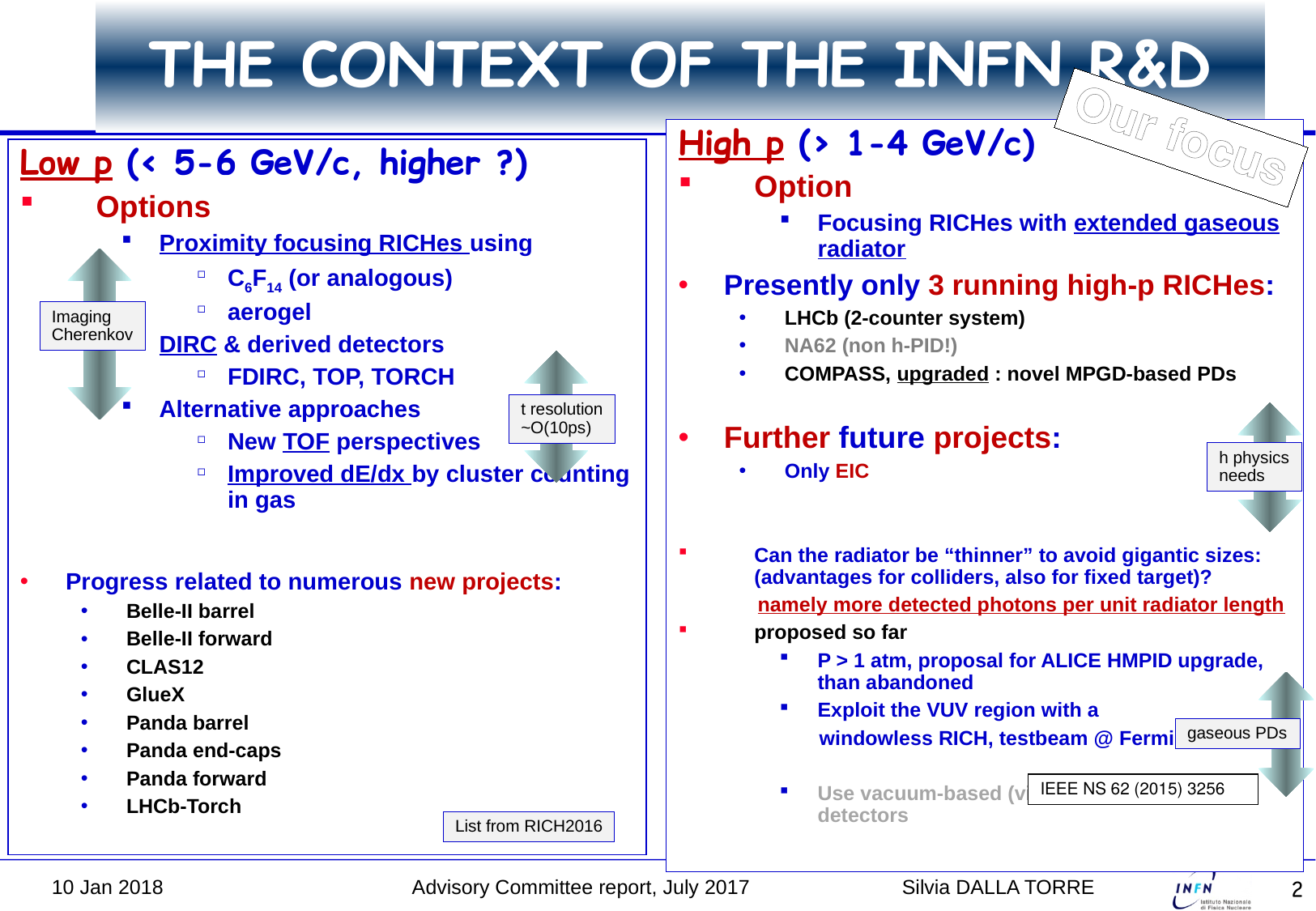

# THE CONTEXT OF THE INFN R&D
Our focus
High p (> 1-4 GeV/c)
Option
Focusing RICHes with extended gaseous radiator
Presently only 3 running high-p RICHes:
LHCb (2-counter system)
NA62 (non h-PID!)
COMPASS, upgraded : novel MPGD-based PDs

Further future projects:
Only EIC

Can the radiator be “thinner” to avoid gigantic sizes: (advantages for colliders, also for fixed target)?
              namely more detected photons per unit radiator length
proposed so far
P > 1 atm, proposal for ALICE HMPID upgrade, than abandoned
Exploit the VUV region with a
       windowless RICH, testbeam @ Fermilab

Use vacuum-based (visible light) photon detectors

Low p (< 5-6 GeV/c, higher ?)
Options
Proximity focusing RICHes using
C6F14 (or analogous)
aerogel
DIRC & derived detectors
FDIRC, TOP, TORCH
Alternative approaches
New TOF perspectives
Improved dE/dx by cluster counting in gas

Progress related to numerous new projects:
Belle-II barrel
Belle-II forward
CLAS12
GlueX
Panda barrel
Panda end-caps
Panda forward
LHCb-Torch

Imaging
Cherenkov

t resolution
~O(10ps)

h physics
needs

gaseous PDs
IEEE NS 62 (2015) 3256
List from RICH2016
10 Jan 2018                                            Advisory Committee report, July 2017		Silvia DALLA TORRE